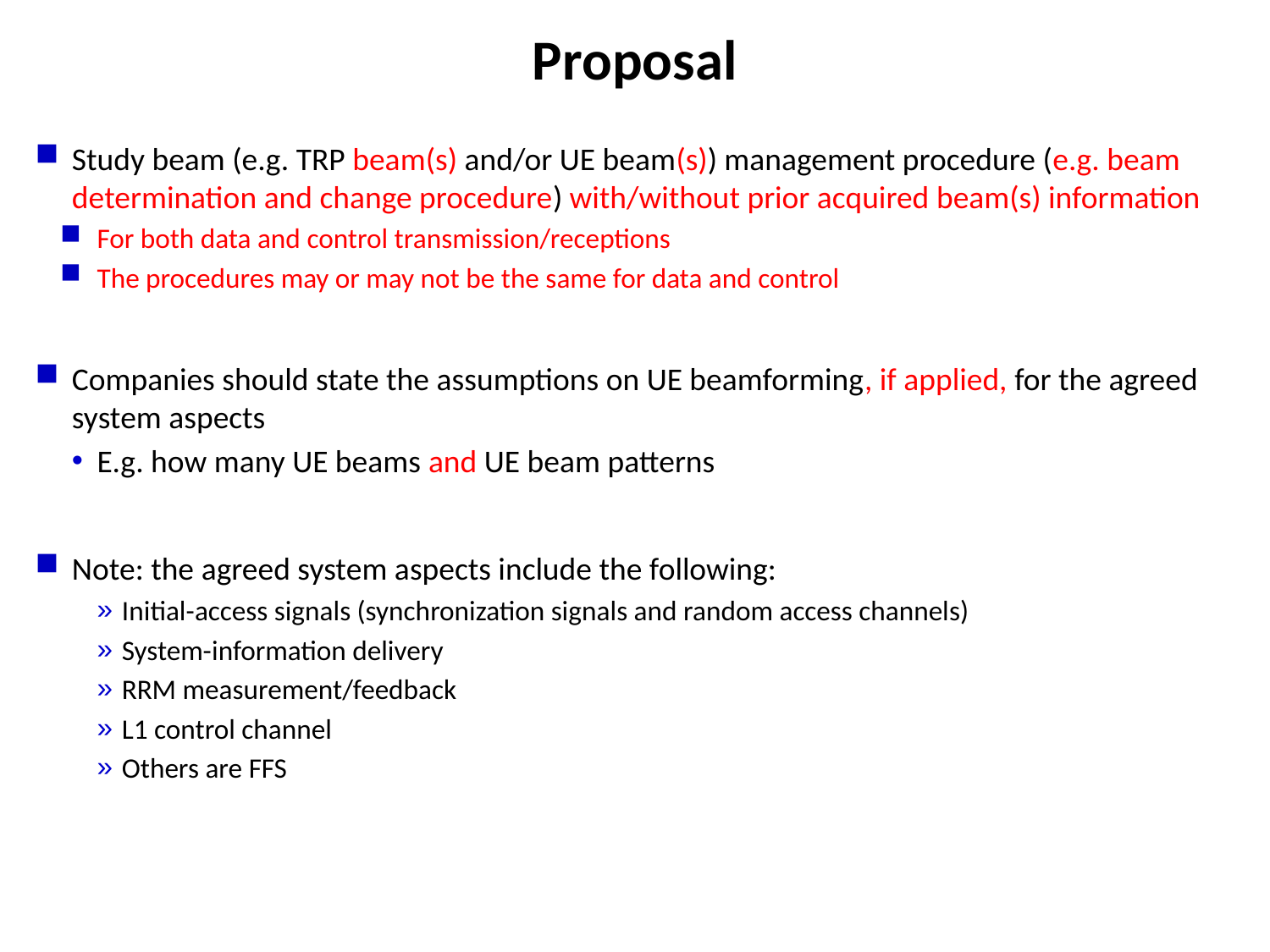

# Proposal
Study beam (e.g. TRP beam(s) and/or UE beam(s)) management procedure (e.g. beam determination and change procedure) with/without prior acquired beam(s) information
For both data and control transmission/receptions
The procedures may or may not be the same for data and control

Companies should state the assumptions on UE beamforming, if applied, for the agreed system aspects
E.g. how many UE beams and UE beam patterns

Note: the agreed system aspects include the following:
Initial-access signals (synchronization signals and random access channels)
System-information delivery
RRM measurement/feedback
L1 control channel
Others are FFS